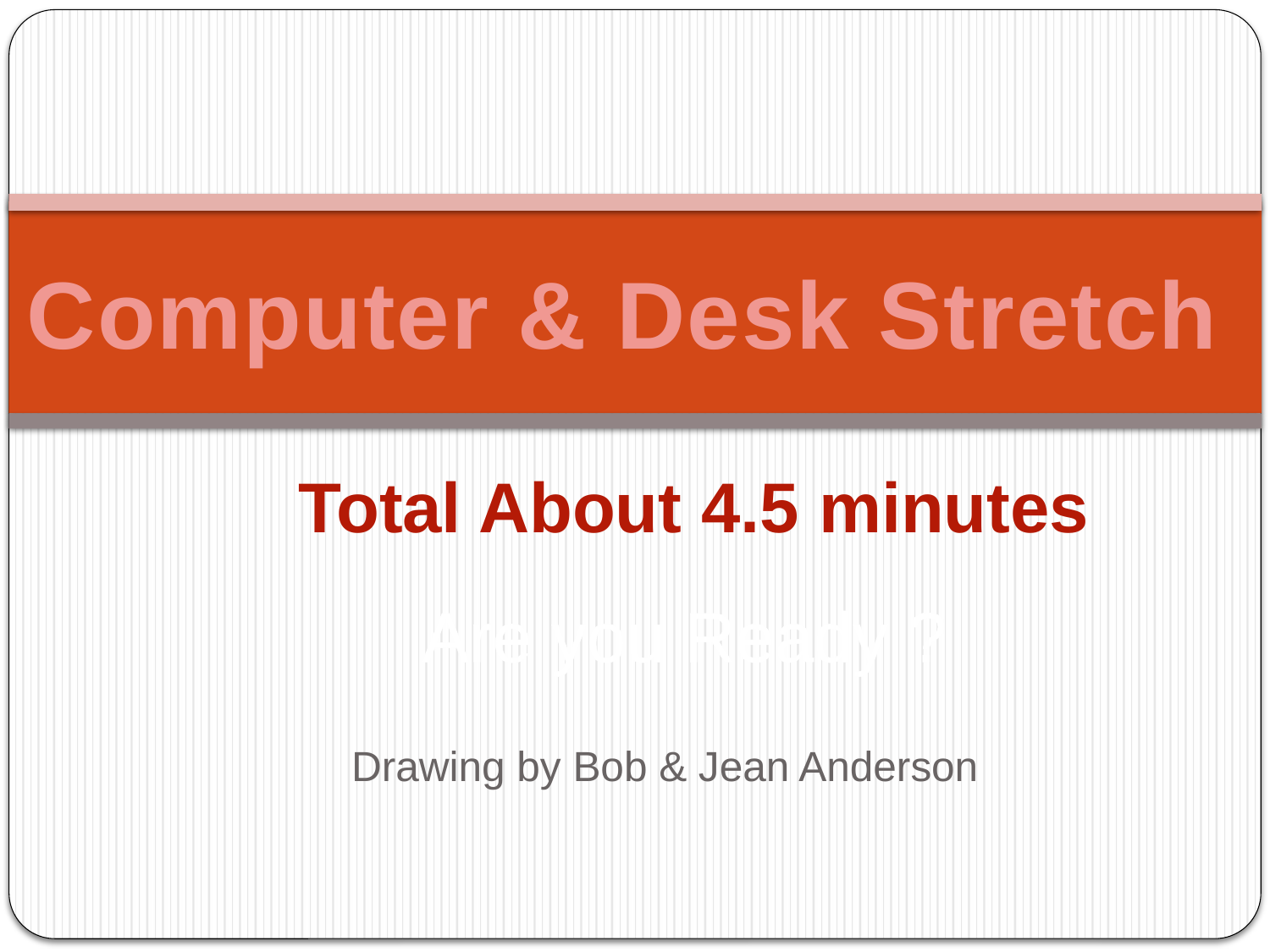

Computer & Desk Stretch
Total About 4.5 minutes
Are you Ready ?
Drawing by Bob & Jean Anderson